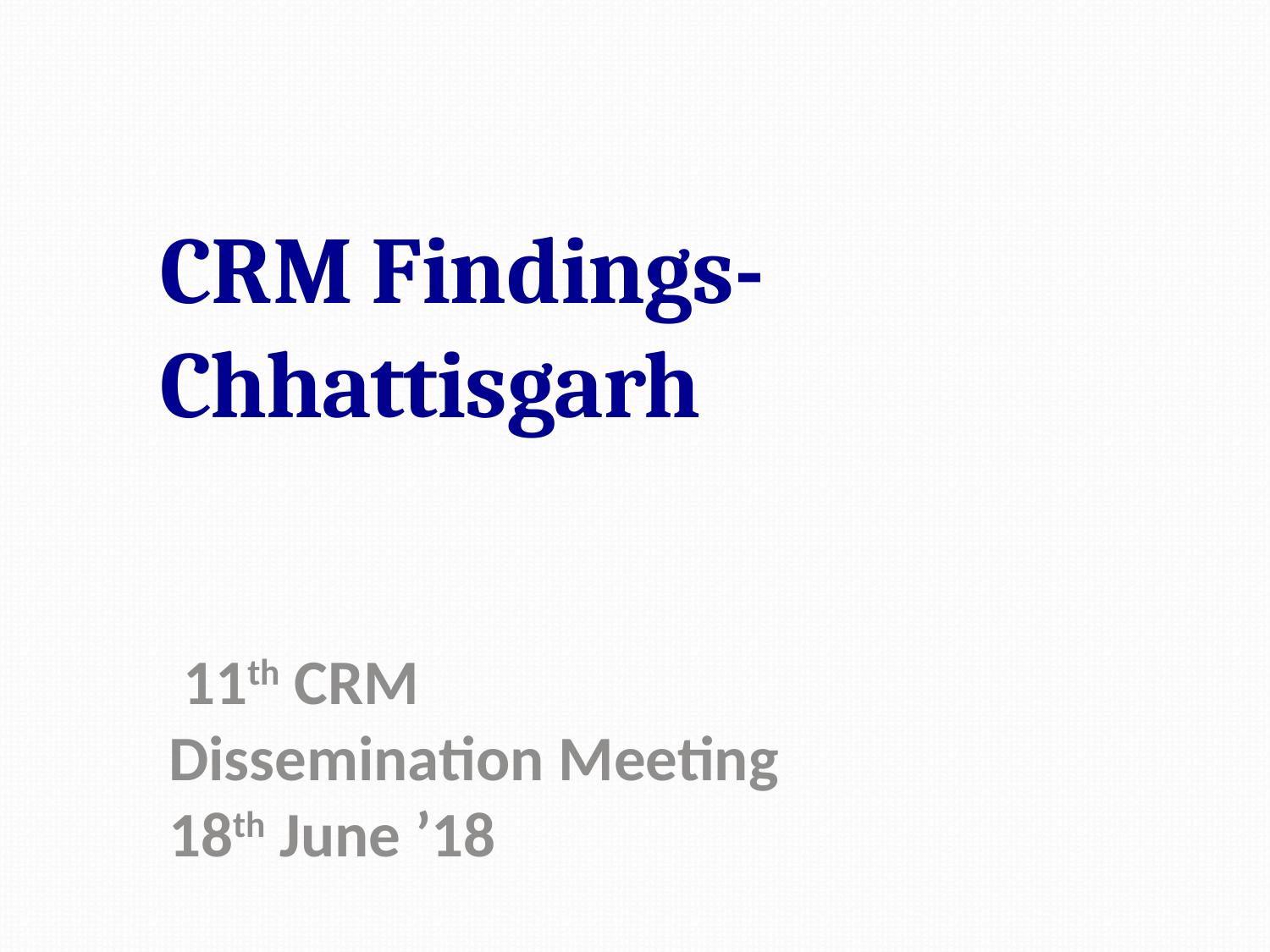

# CRM Findings- Chhattisgarh
 11th CRM
Dissemination Meeting
18th June ’18